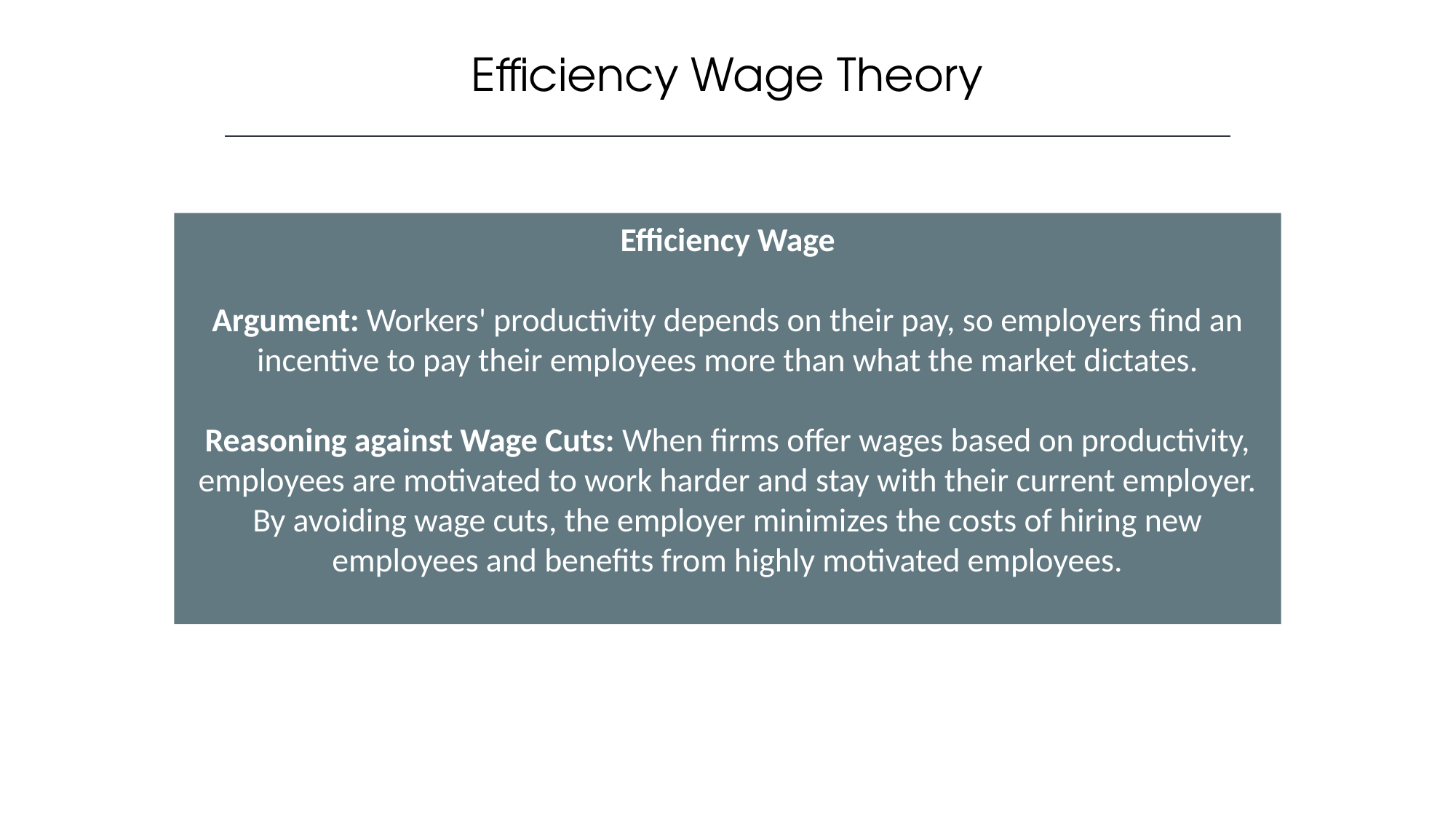

Efficiency Wage Theory
Efficiency Wage

Argument: Workers' productivity depends on their pay, so employers find an incentive to pay their employees more than what the market dictates.

Reasoning against Wage Cuts: When firms offer wages based on productivity, employees are motivated to work harder and stay with their current employer.
By avoiding wage cuts, the employer minimizes the costs of hiring new employees and benefits from highly motivated employees.